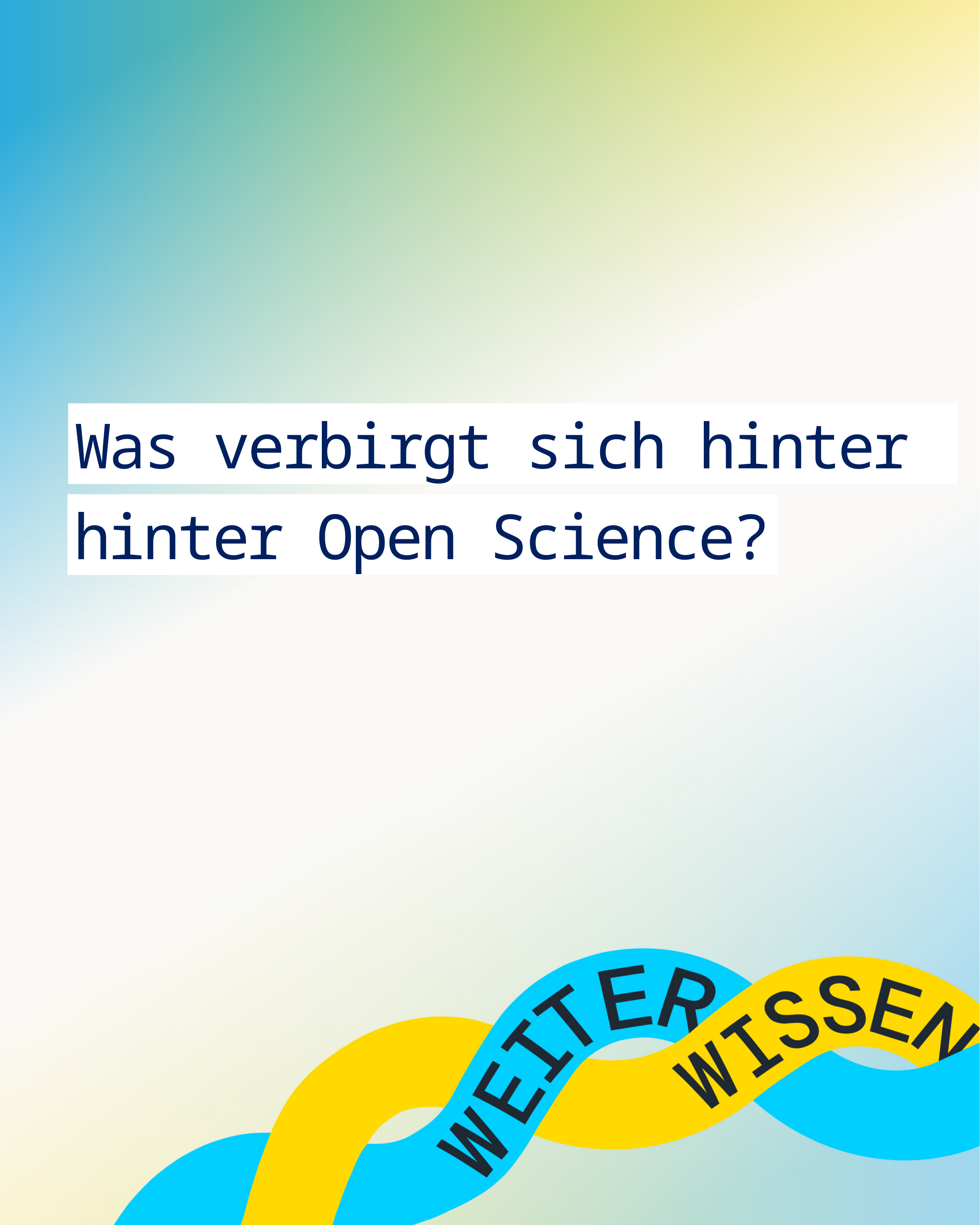

Was verbirgt sich hinter
hinter Open Science?